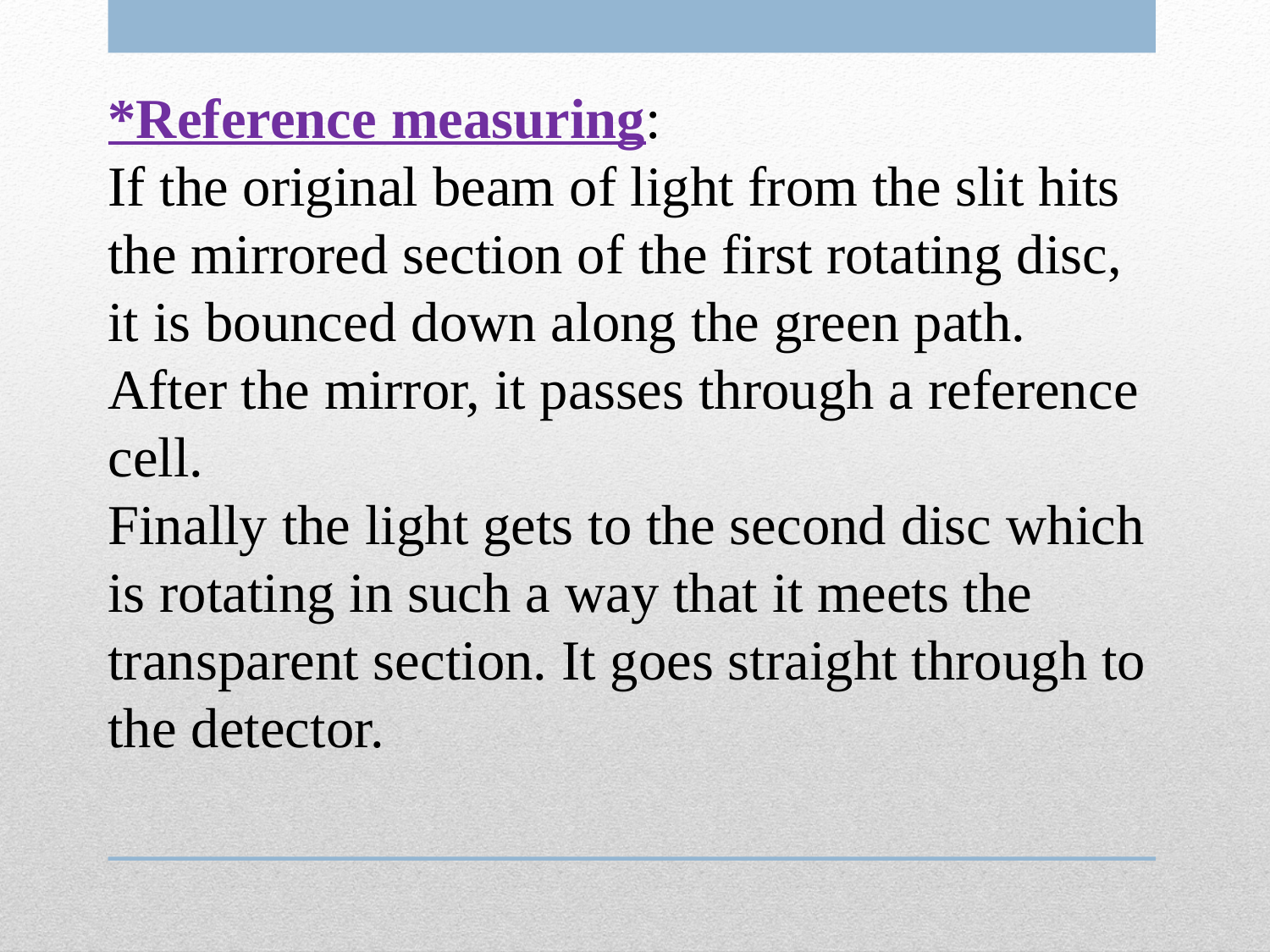

*Reference measuring:
If the original beam of light from the slit hits the mirrored section of the first rotating disc, it is bounced down along the green path. After the mirror, it passes through a reference cell.
Finally the light gets to the second disc which is rotating in such a way that it meets the transparent section. It goes straight through to the detector.